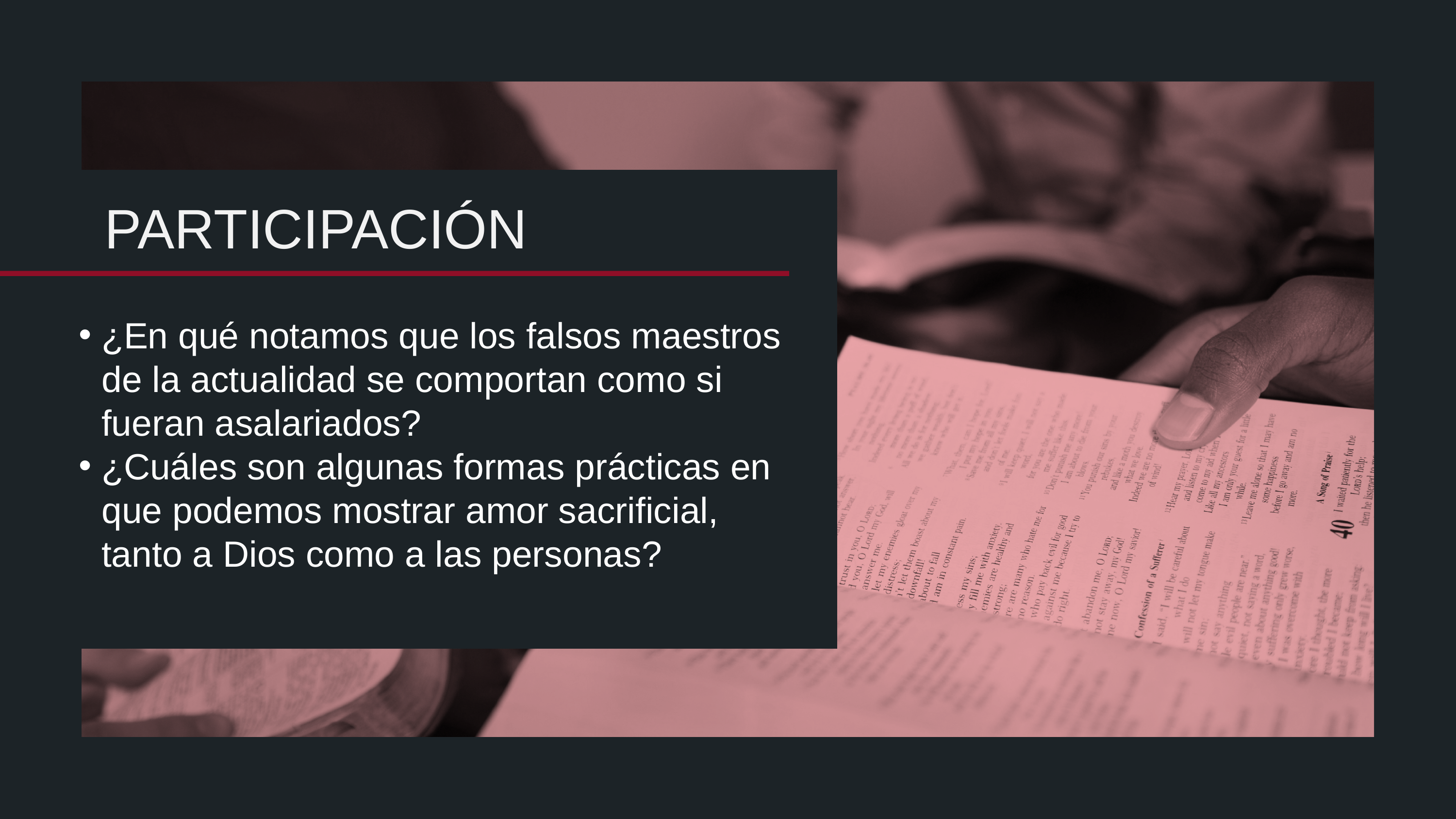

¿En qué notamos que los falsos maestros de la actualidad se comportan como si fueran asalariados?
¿Cuáles son algunas formas prácticas en que podemos mostrar amor sacrificial, tanto a Dios como a las personas?